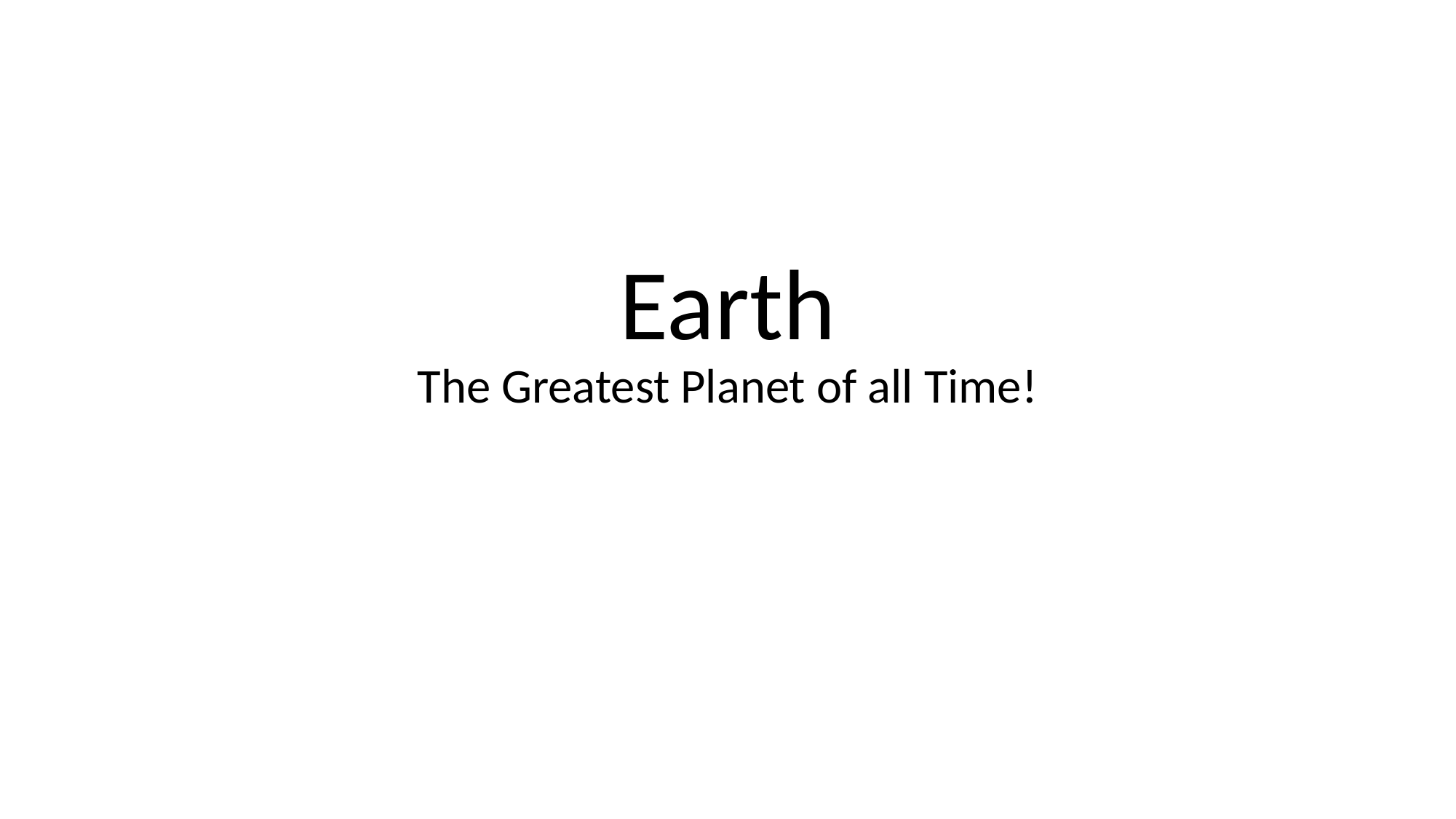

# Earth The Greatest Planet of all Time!